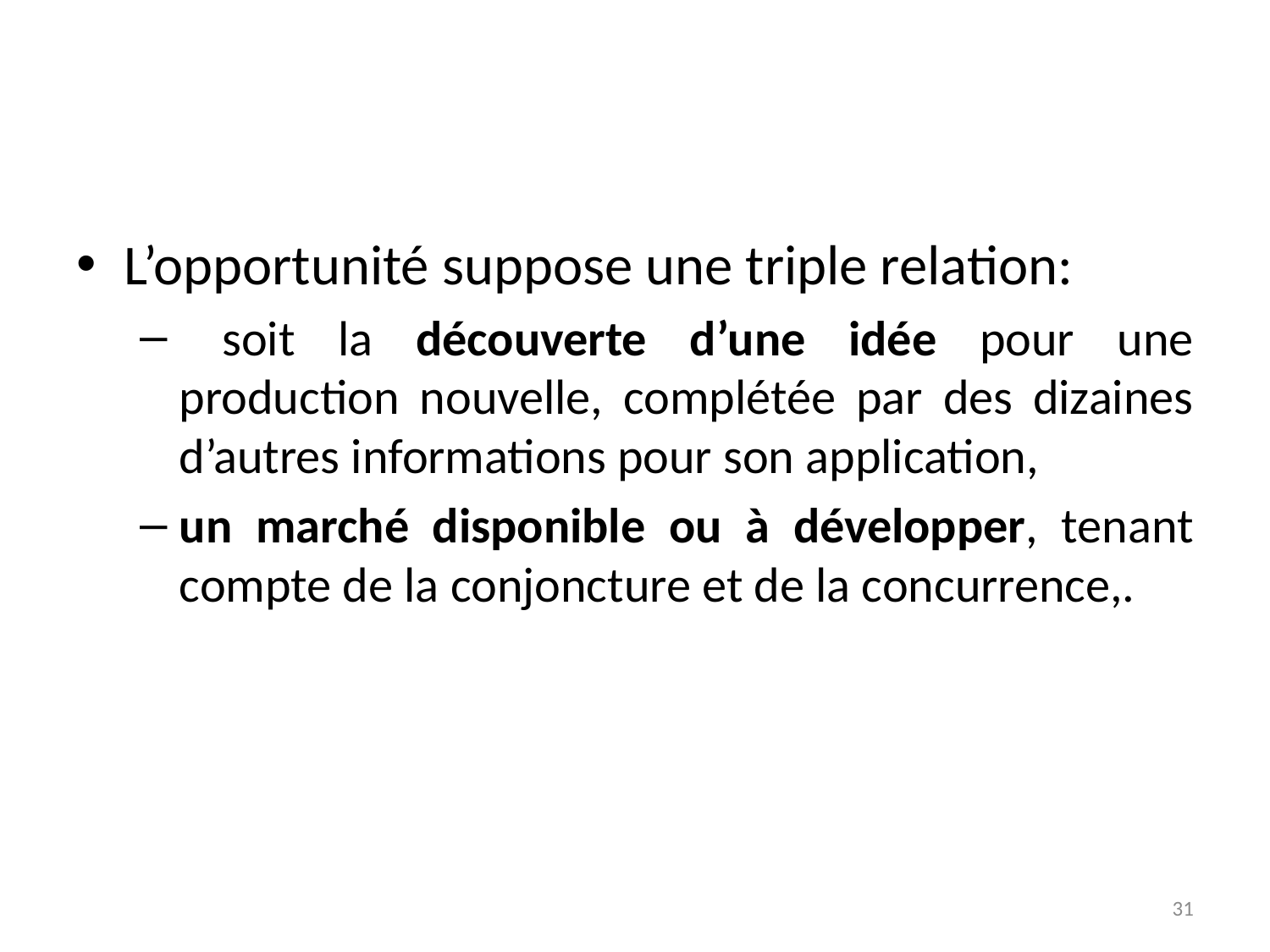

#
L’opportunité suppose une triple relation:
 soit la découverte d’une idée pour une production nouvelle, complétée par des dizaines d’autres informations pour son application,
un marché disponible ou à développer, tenant compte de la conjoncture et de la concurrence,.

31